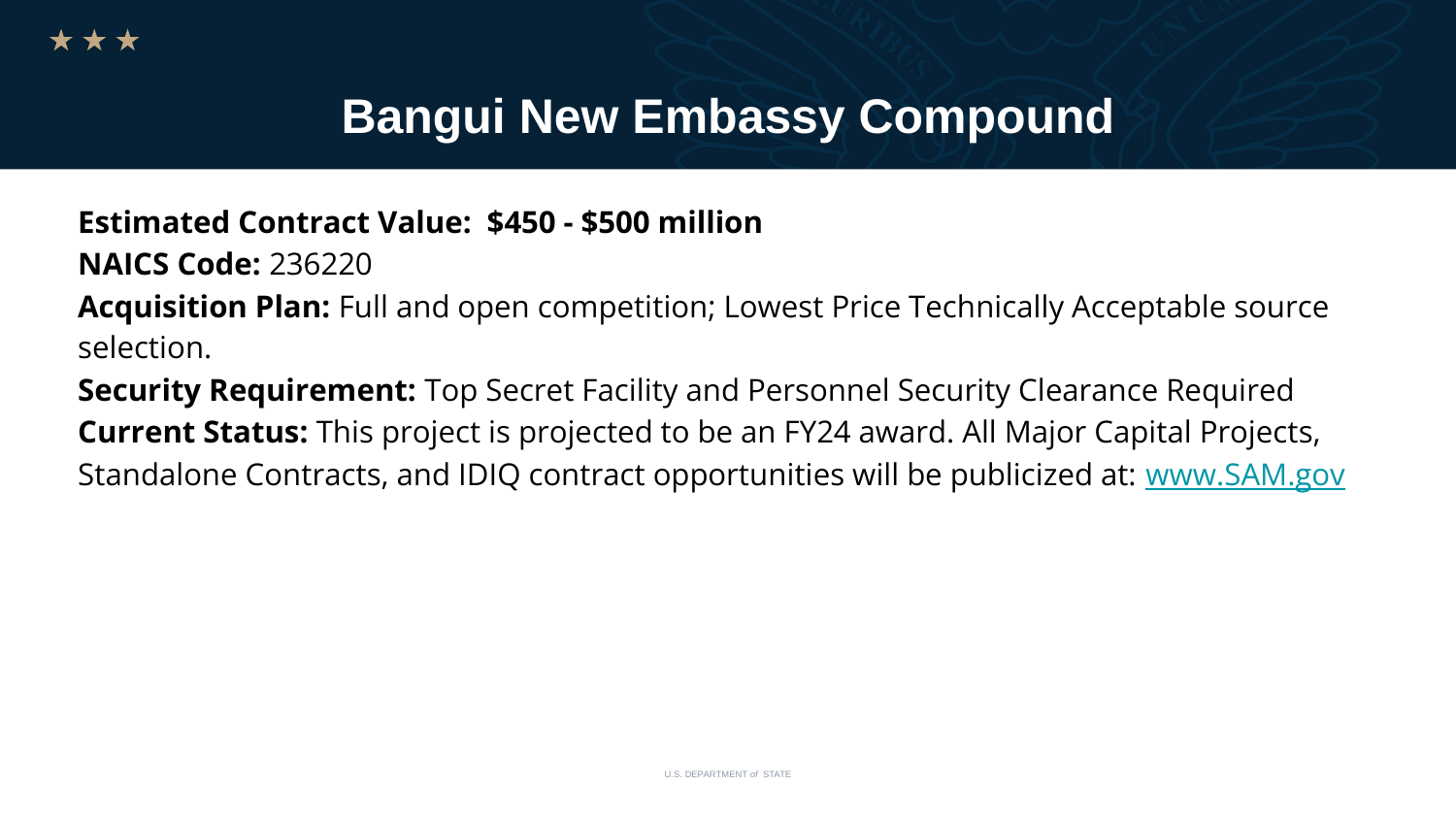

# Bangui New Embassy Compound
Estimated Contract Value:  $450 - $500 million
NAICS Code: 236220
Acquisition Plan: Full and open competition; Lowest Price Technically Acceptable source selection.
Security Requirement: Top Secret Facility and Personnel Security Clearance Required
Current Status: This project is projected to be an FY24 award. All Major Capital Projects, Standalone Contracts, and IDIQ contract opportunities will be publicized at: www.SAM.gov